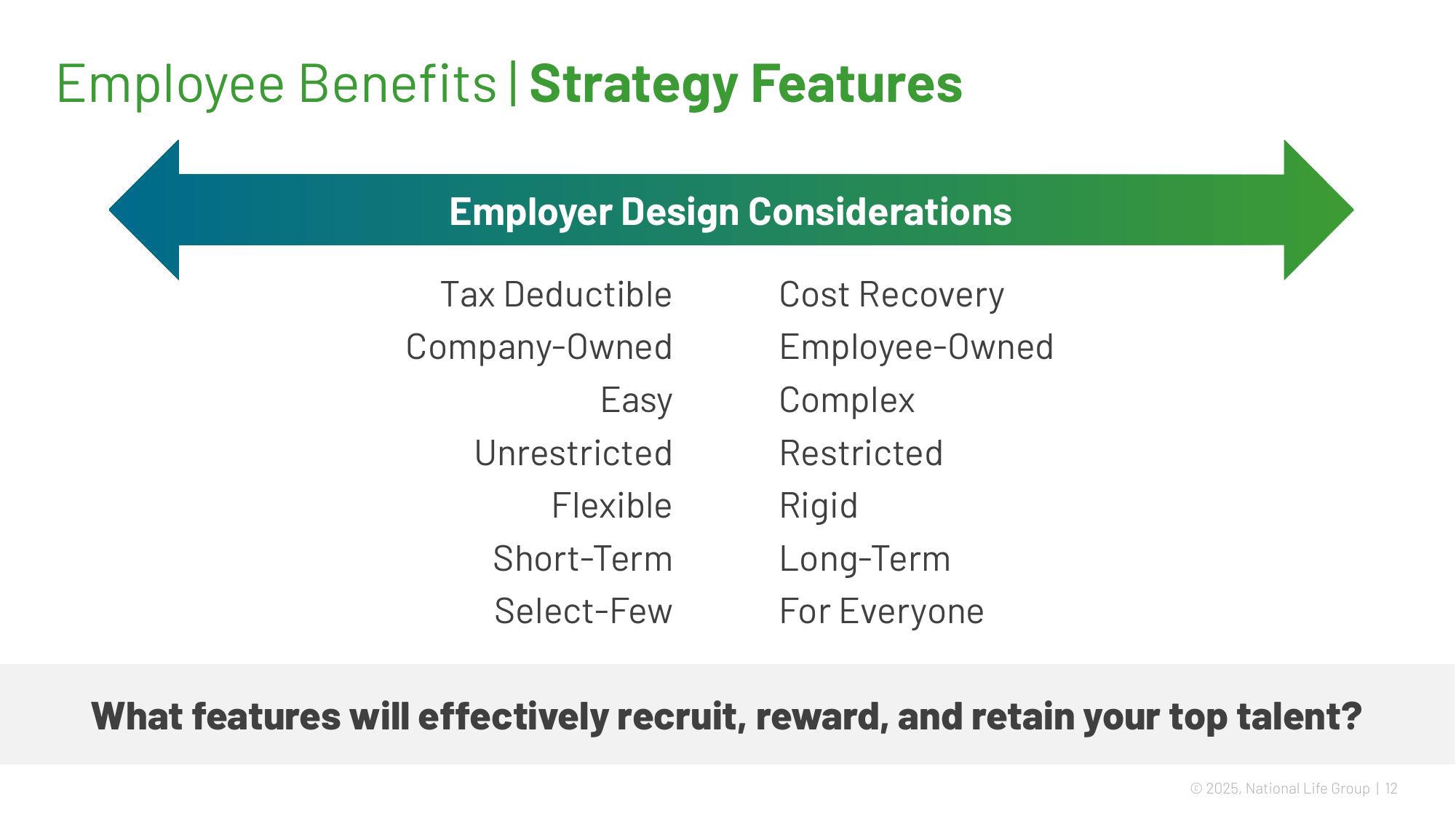

# Employee Benefits | Strategy Features
Employer Design Considerations
Tax Deductible
Company-Owned
Easy
Unrestricted
Flexible
Short-Term
Select-Few
Cost Recovery
Employee-Owned
Complex
Restricted
Rigid
Long-Term
For Everyone
What features will effectively recruit, reward, and retain your top talent?
© 2025, National Life Group  |  12